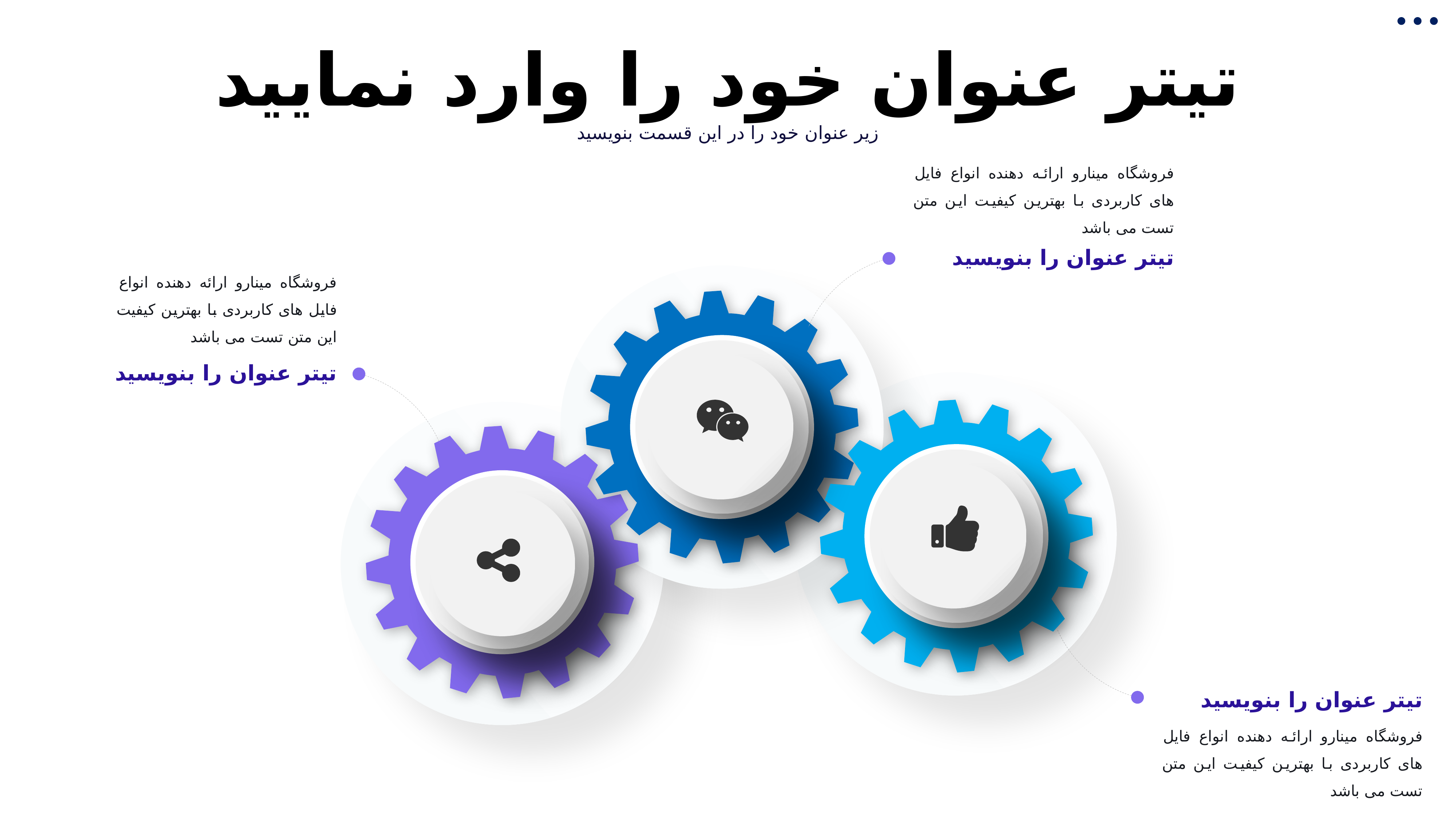

تیتر عنوان خود را وارد نمایید
زیر عنوان خود را در این قسمت بنویسید

تیتر عنوان را بنویسید
فروشگاه مینارو ارائه دهنده انواع فایل های کاربردی با بهترین کیفیت این متن تست می باشد

تیتر عنوان را بنویسید
فروشگاه مینارو ارائه دهنده انواع فایل های کاربردی با بهترین کیفیت این متن تست می باشد

تیتر عنوان را بنویسید
فروشگاه مینارو ارائه دهنده انواع فایل های کاربردی با بهترین کیفیت این متن تست می باشد